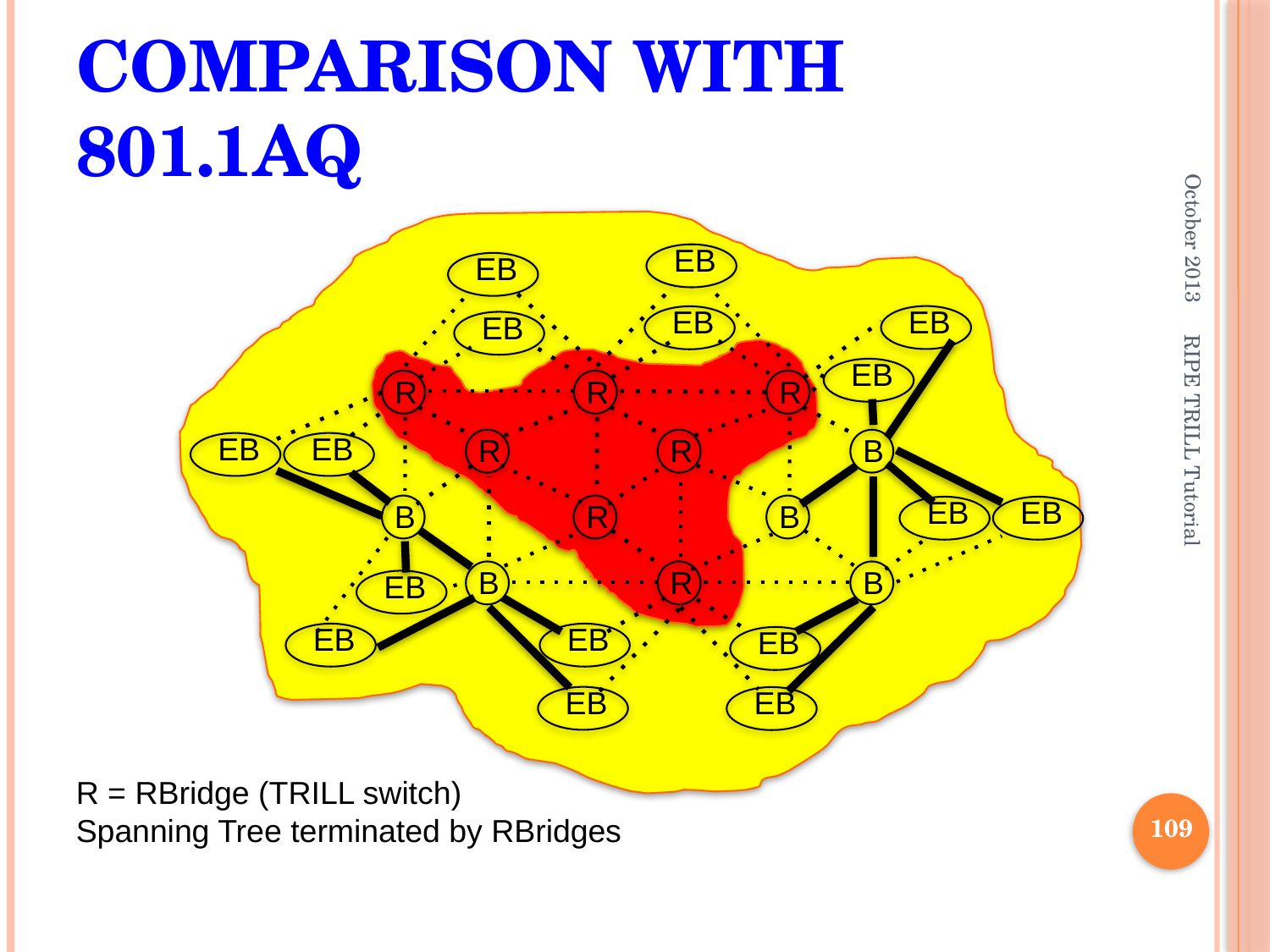

# Comparison with 801.1aq
October 2013

EB

EB

EB

EB

EB

EB

R

R

R

EB

EB

R

R

B

EB

EB

B

R

B

RIPE TRILL Tutorial
B

R

B

EB

EB

EB

EB

EB

EB

R = RBridge (TRILL switch)
Spanning Tree terminated by RBridges
109